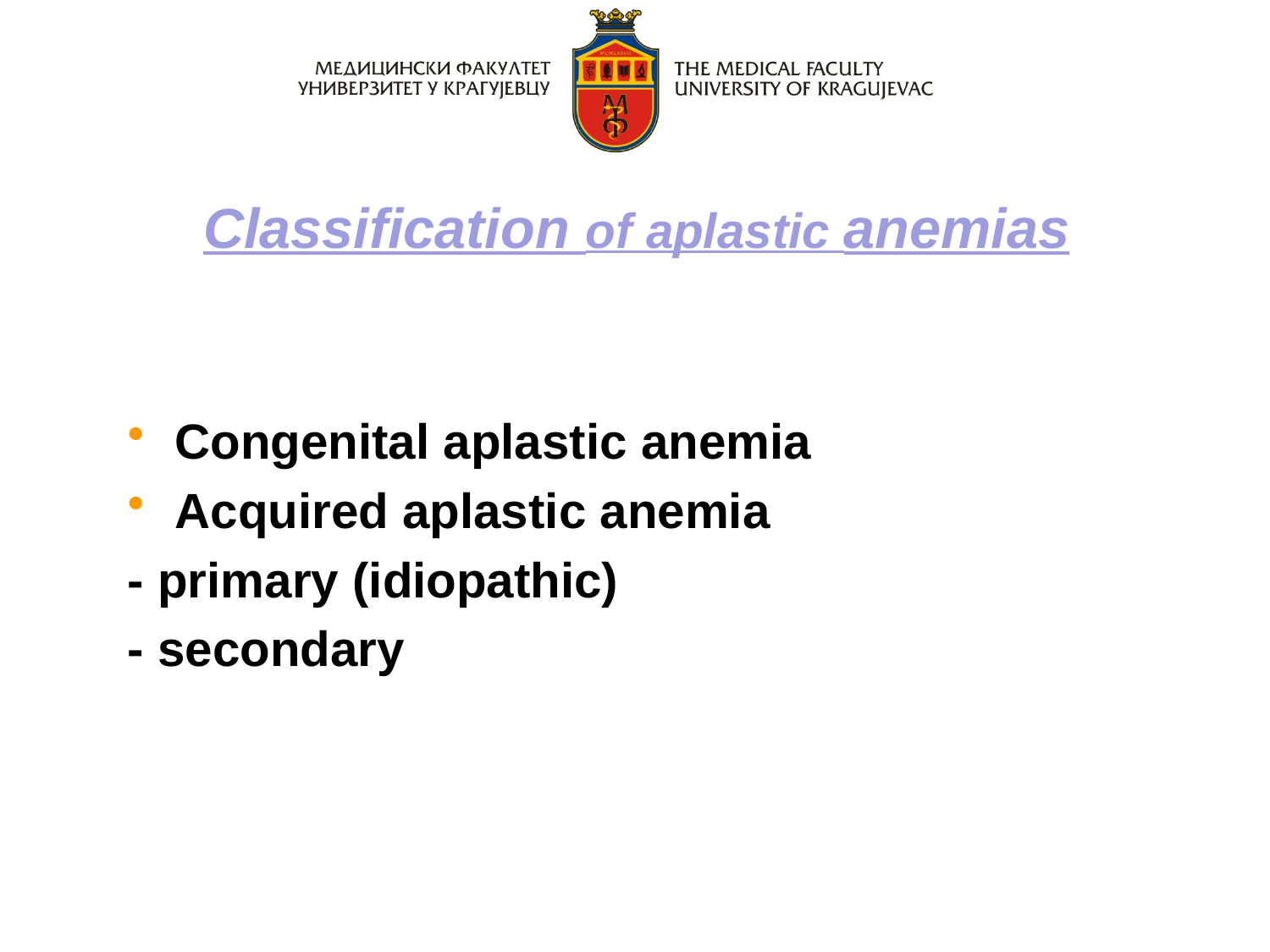

# Classification of aplastic anemias

Congenital aplastic anemia
Acquired aplastic anemia
- primary (idiopathic)
- secondary